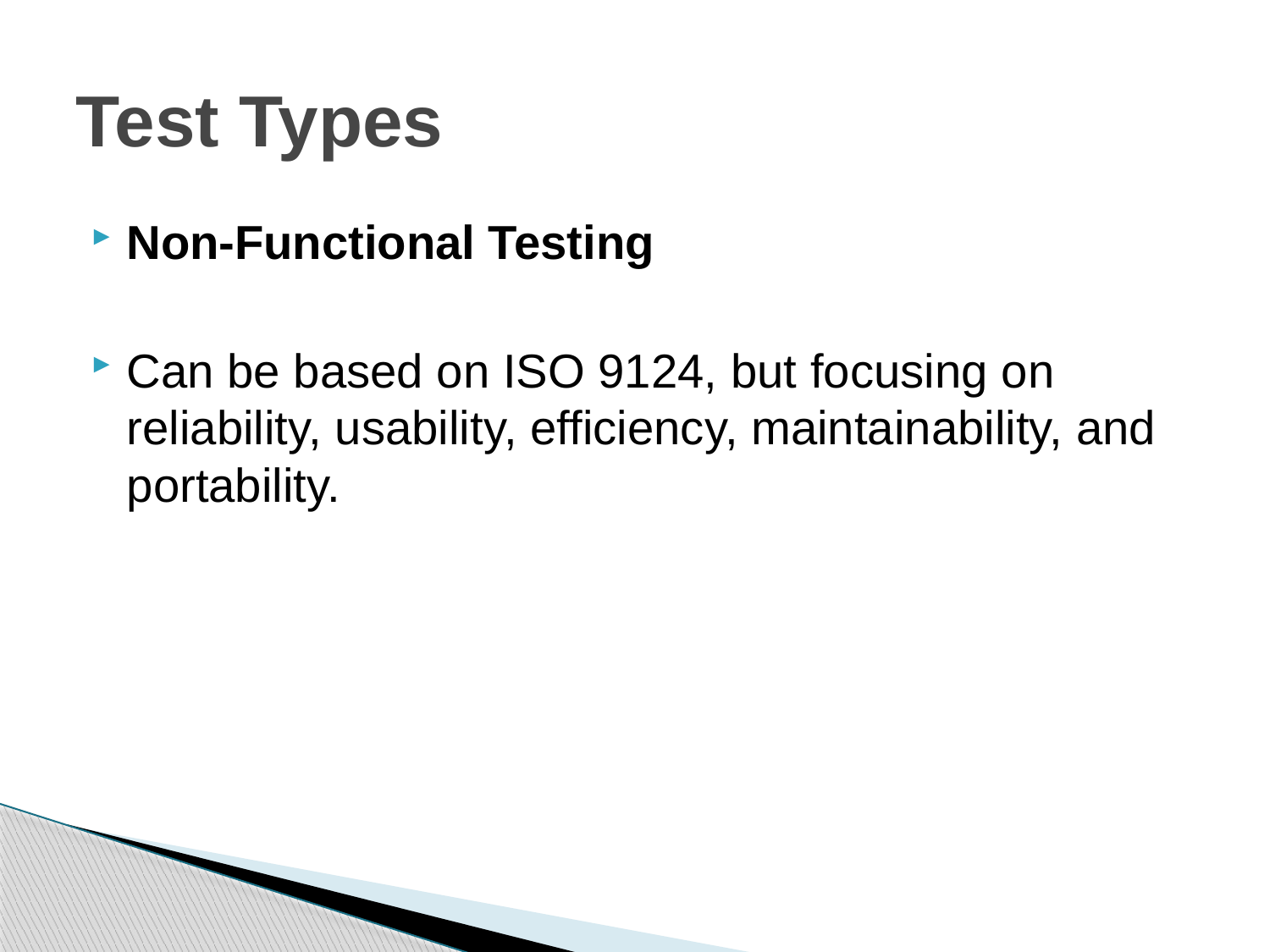

# Test Types
Non-Functional Testing

Can be based on ISO 9124, but focusing on reliability, usability, efficiency, maintainability, and portability.